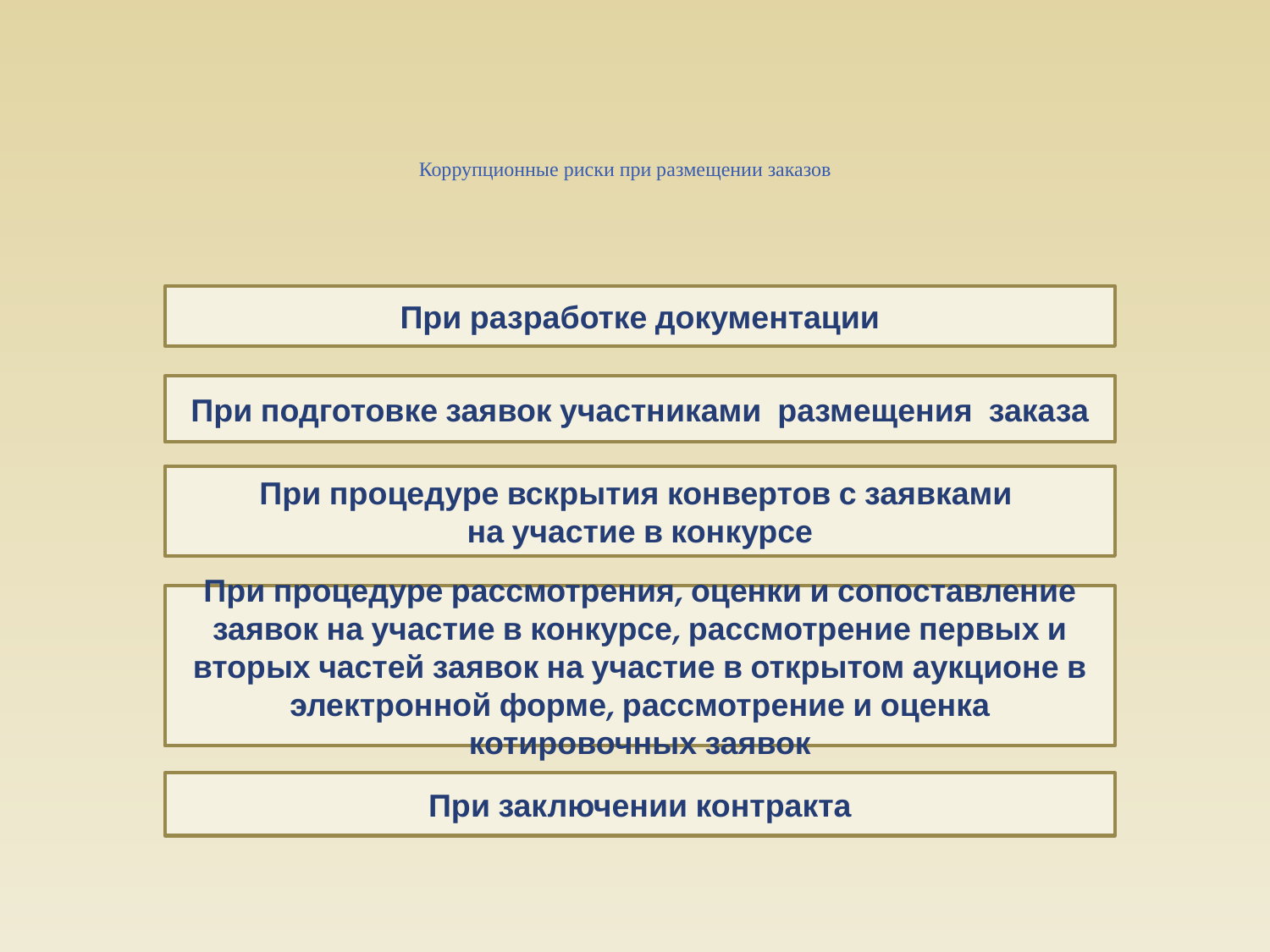

Коррупционные риски при размещении заказов
При разработке документации
При подготовке заявок участниками  размещения  заказа
При процедуре вскрытия конвертов с заявками
на участие в конкурсе
При процедуре рассмотрения, оценки и сопоставление заявок на участие в конкурсе, рассмотрение первых и вторых частей заявок на участие в открытом аукционе в электронной форме, рассмотрение и оценка котировочных заявок
При заключении контракта